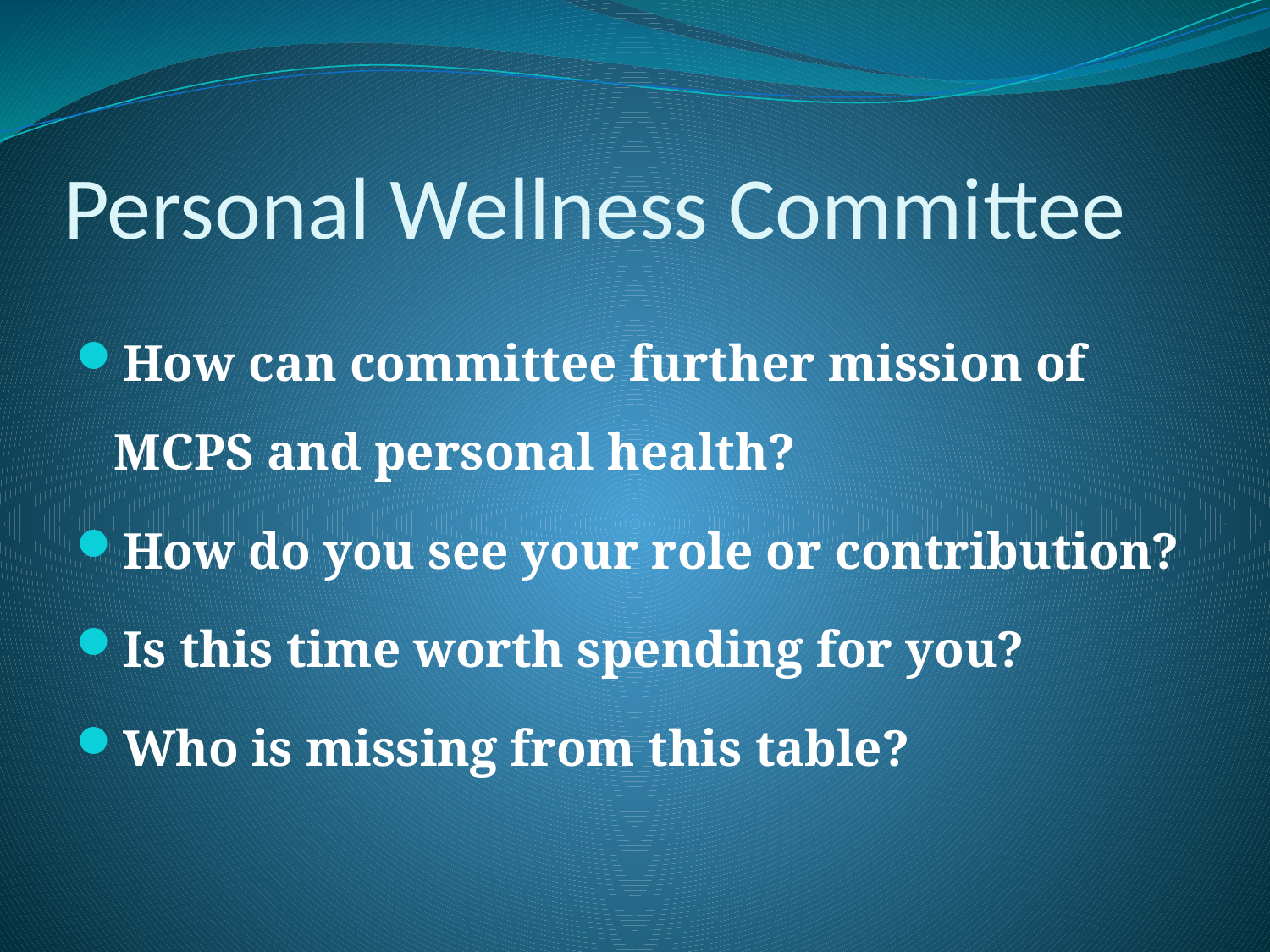

# Personal Wellness Committee
How can committee further mission of MCPS and personal health?
How do you see your role or contribution?
Is this time worth spending for you?
Who is missing from this table?